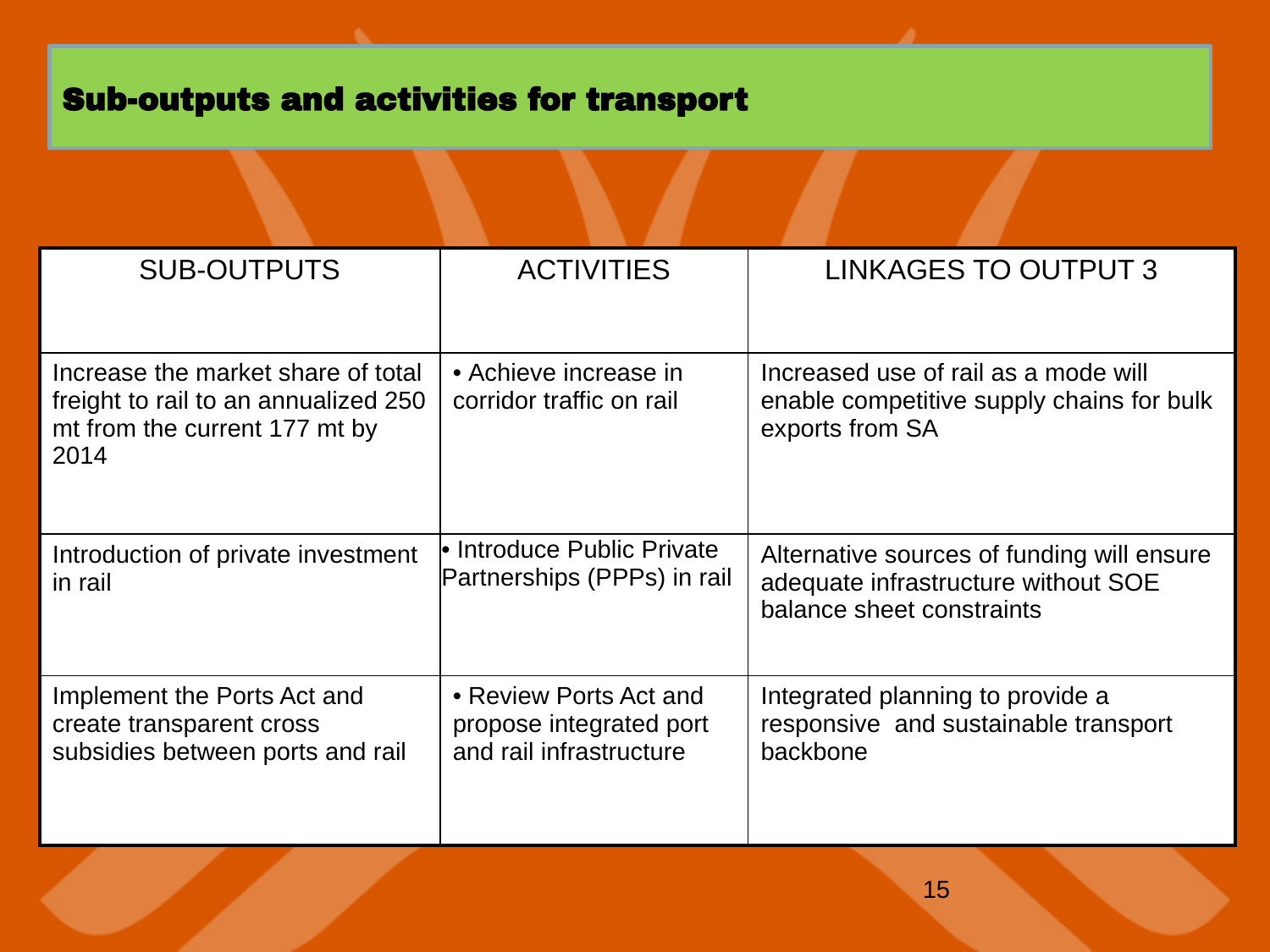

Sub-outputs and activities for transport
| SUB-OUTPUTS | ACTIVITIES | LINKAGES TO OUTPUT 3 |
| --- | --- | --- |
| Increase the market share of total freight to rail to an annualized 250 mt from the current 177 mt by 2014 | Achieve increase in corridor traffic on rail | Increased use of rail as a mode will enable competitive supply chains for bulk exports from SA |
| Introduction of private investment in rail | Introduce Public Private Partnerships (PPPs) in rail | Alternative sources of funding will ensure adequate infrastructure without SOE balance sheet constraints |
| Implement the Ports Act and create transparent cross subsidies between ports and rail | Review Ports Act and propose integrated port and rail infrastructure | Integrated planning to provide a responsive and sustainable transport backbone |
15